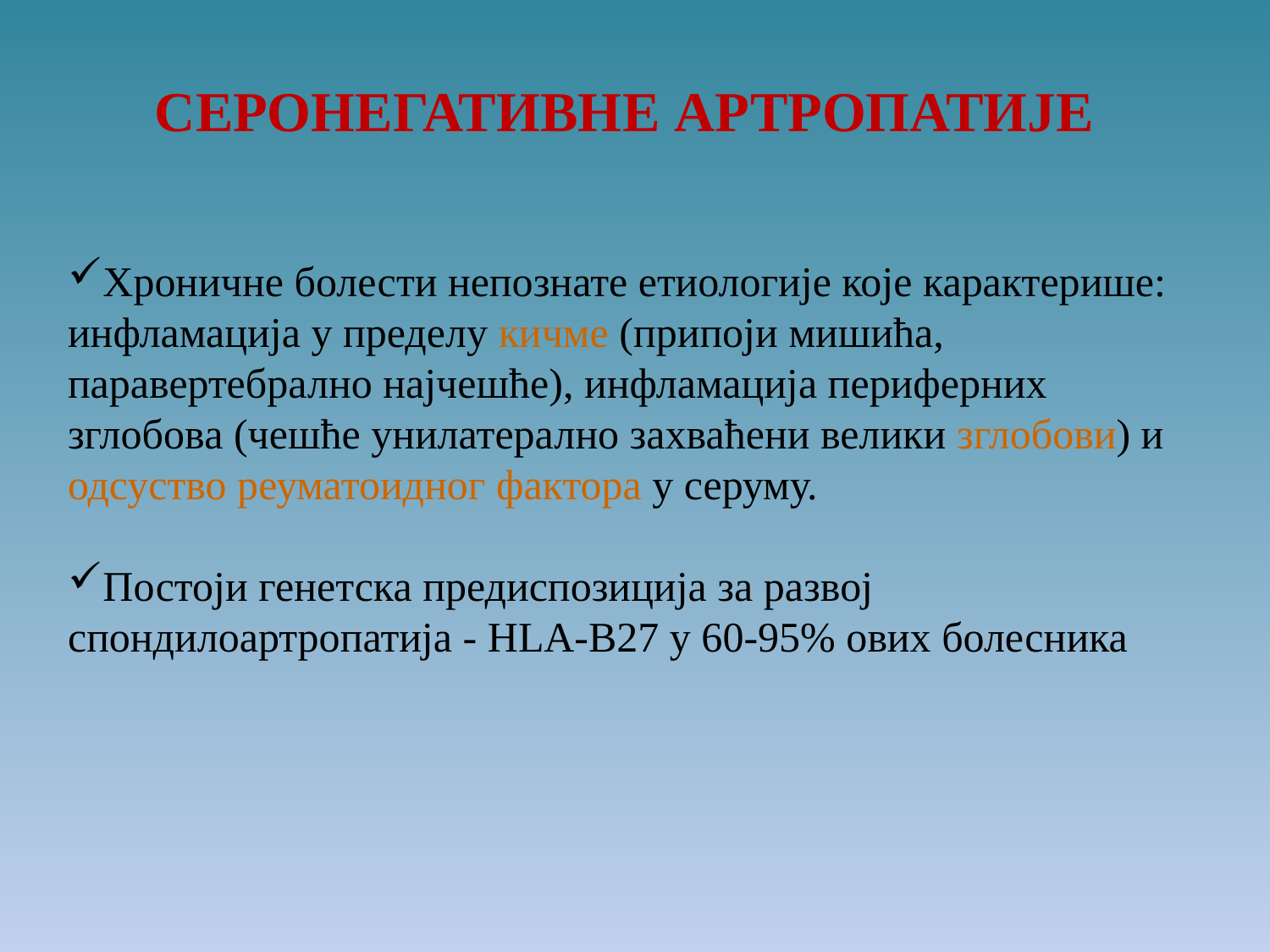

СЕРОНЕГАТИВНE АРТРОПАТИЈЕ
Хроничне болести непознате етиологије које карактерише:
инфламација у пределу кичме (припоји мишића, паравертебрално најчешће), инфламација периферних зглобова (чешће унилатерално захваћени велики зглобови) и одсуство реуматоидног фактора у серуму.

Постоји генетска предиспозиција за развој спондилоартропатија - HLA-B27 у 60-95% ових болесника